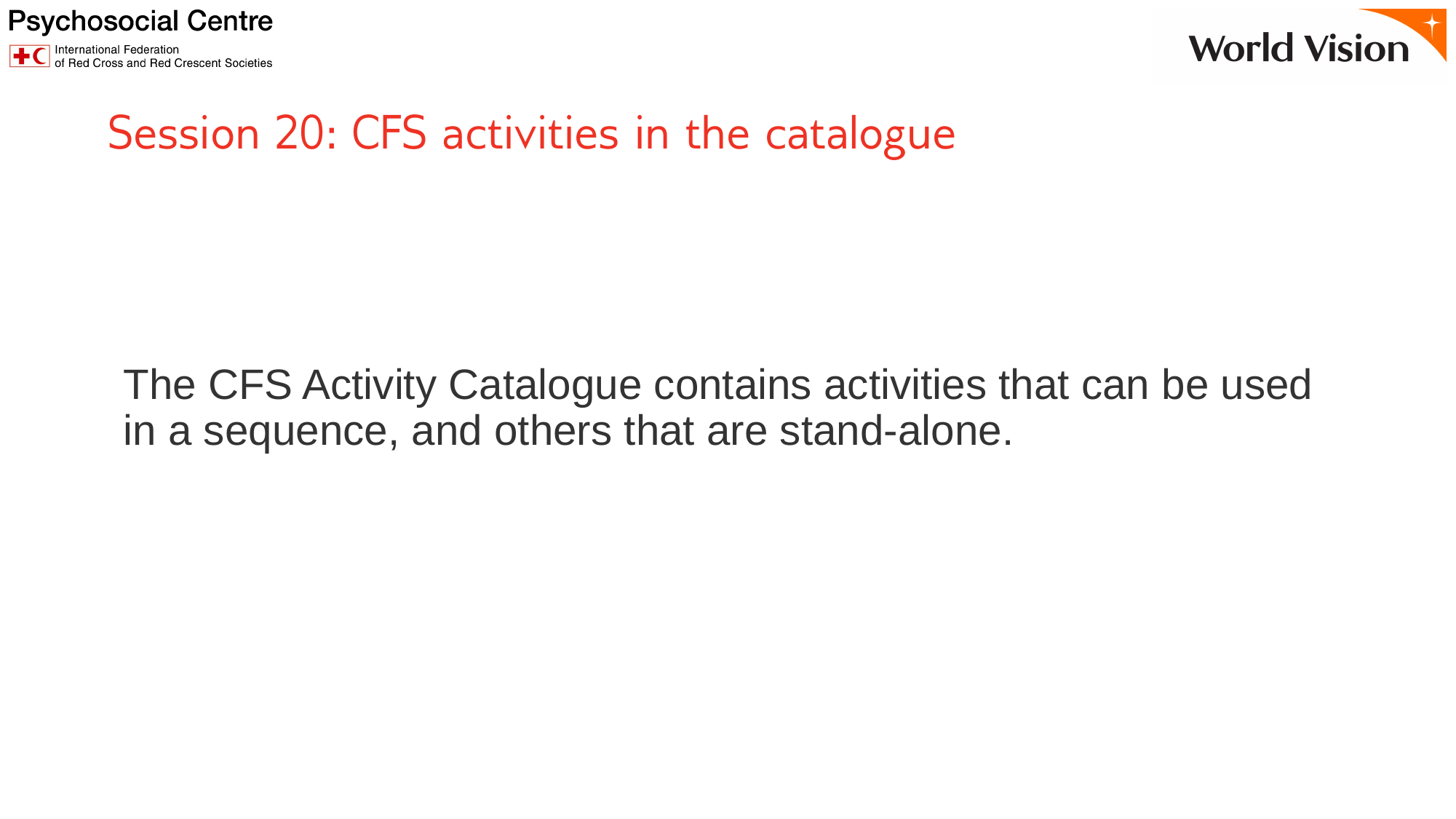

# Session 20: CFS activities in the catalogue

The CFS Activity Catalogue contains activities that can be used in a sequence, and others that are stand-alone.